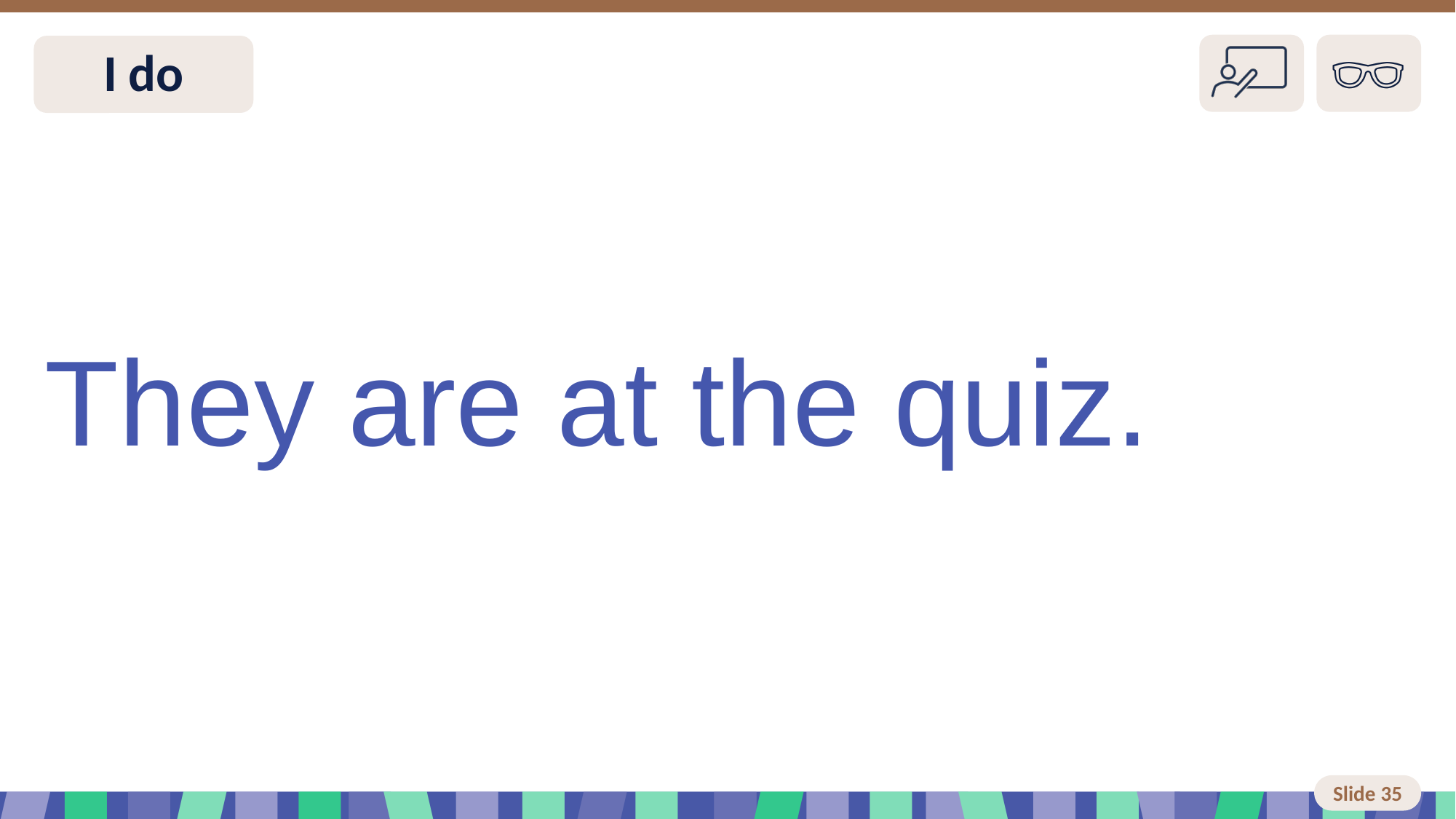

# Slide 35 I do
They are at the quiz.